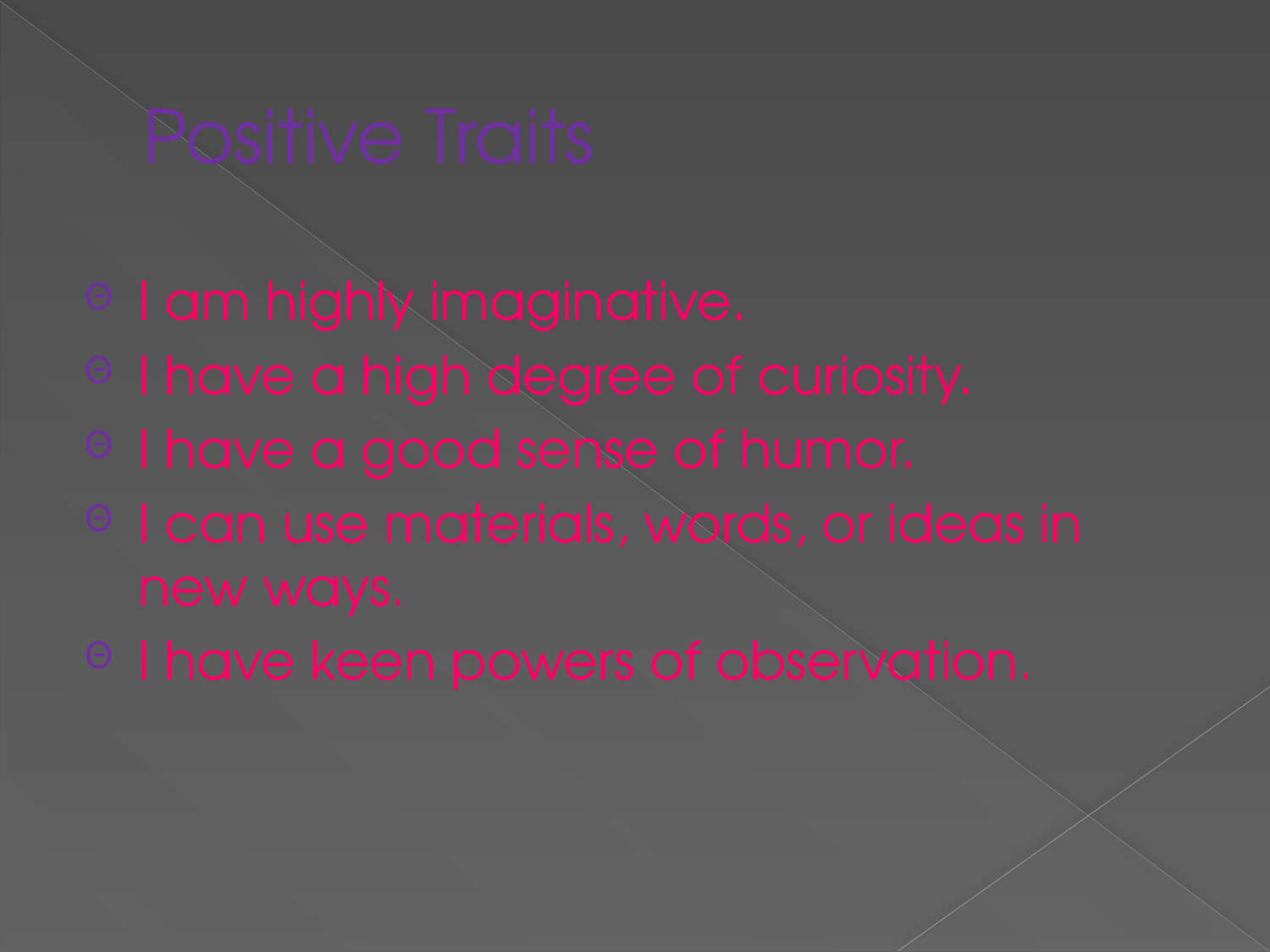

# Positive Traits
I am highly imaginative.
I have a high degree of curiosity.
I have a good sense of humor.
I can use materials, words, or ideas in new ways.
I have keen powers of observation.